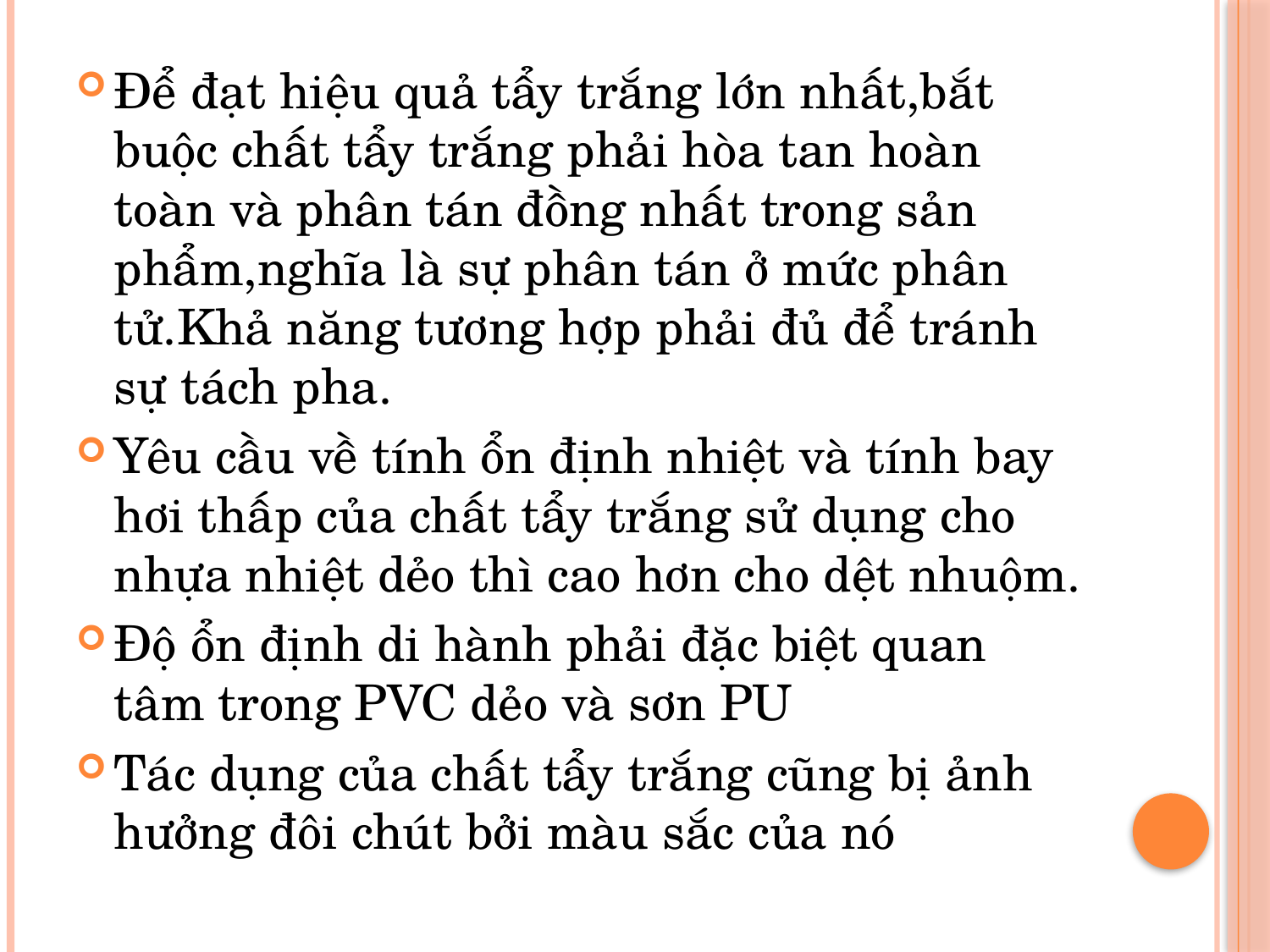

Để đạt hiệu quả tẩy trắng lớn nhất,bắt buộc chất tẩy trắng phải hòa tan hoàn toàn và phân tán đồng nhất trong sản phẩm,nghĩa là sự phân tán ở mức phân tử.Khả năng tương hợp phải đủ để tránh sự tách pha.
Yêu cầu về tính ổn định nhiệt và tính bay hơi thấp của chất tẩy trắng sử dụng cho nhựa nhiệt dẻo thì cao hơn cho dệt nhuộm.
Độ ổn định di hành phải đặc biệt quan tâm trong PVC dẻo và sơn PU
Tác dụng của chất tẩy trắng cũng bị ảnh hưởng đôi chút bởi màu sắc của nó